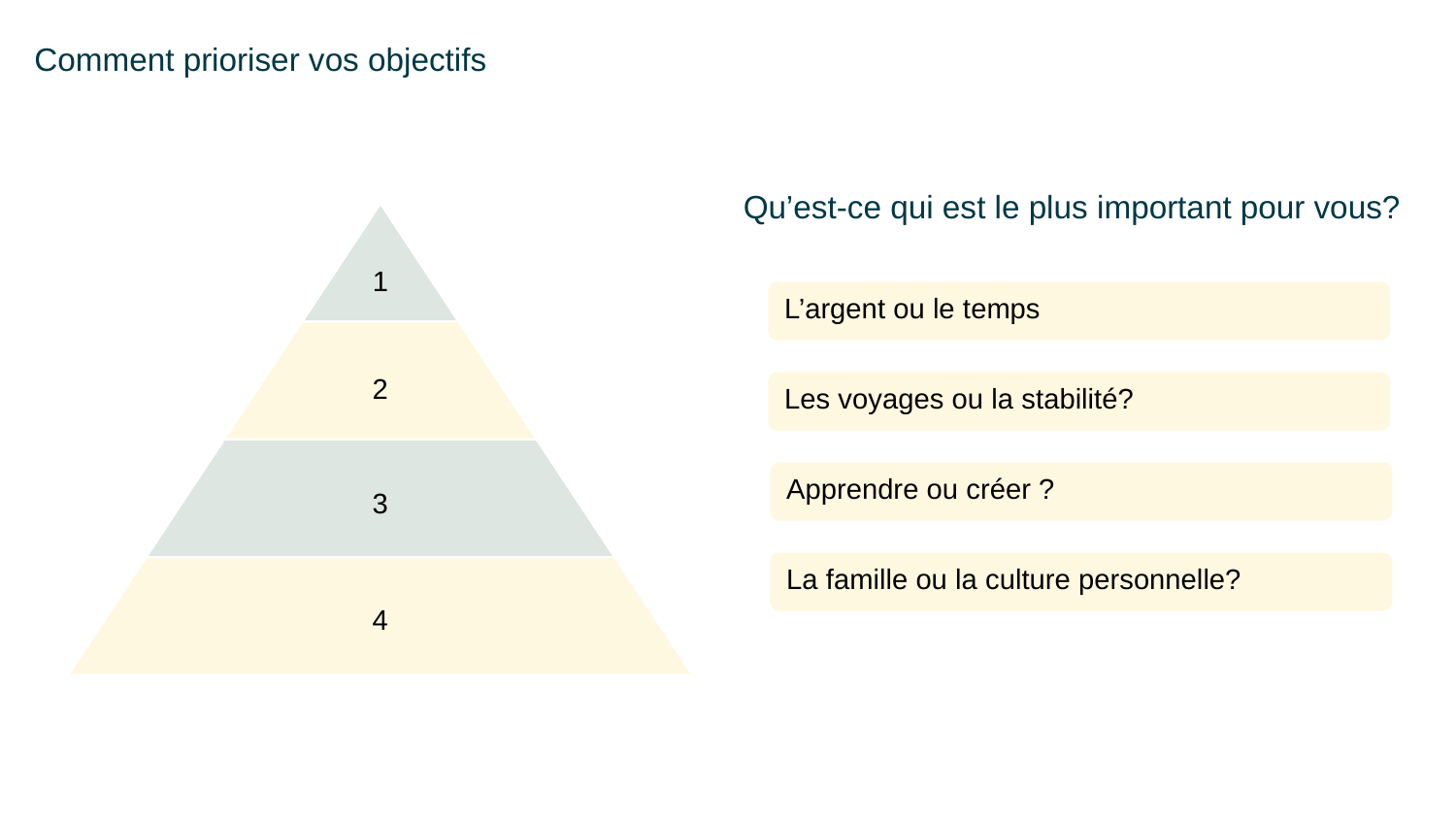

Comment prioriser vos objectifs
Qu’est-ce qui est le plus important pour vous?

1
2
3
4
L’argent ou le temps
Les voyages ou la stabilité?
Apprendre ou créer ?
La famille ou la culture personnelle?